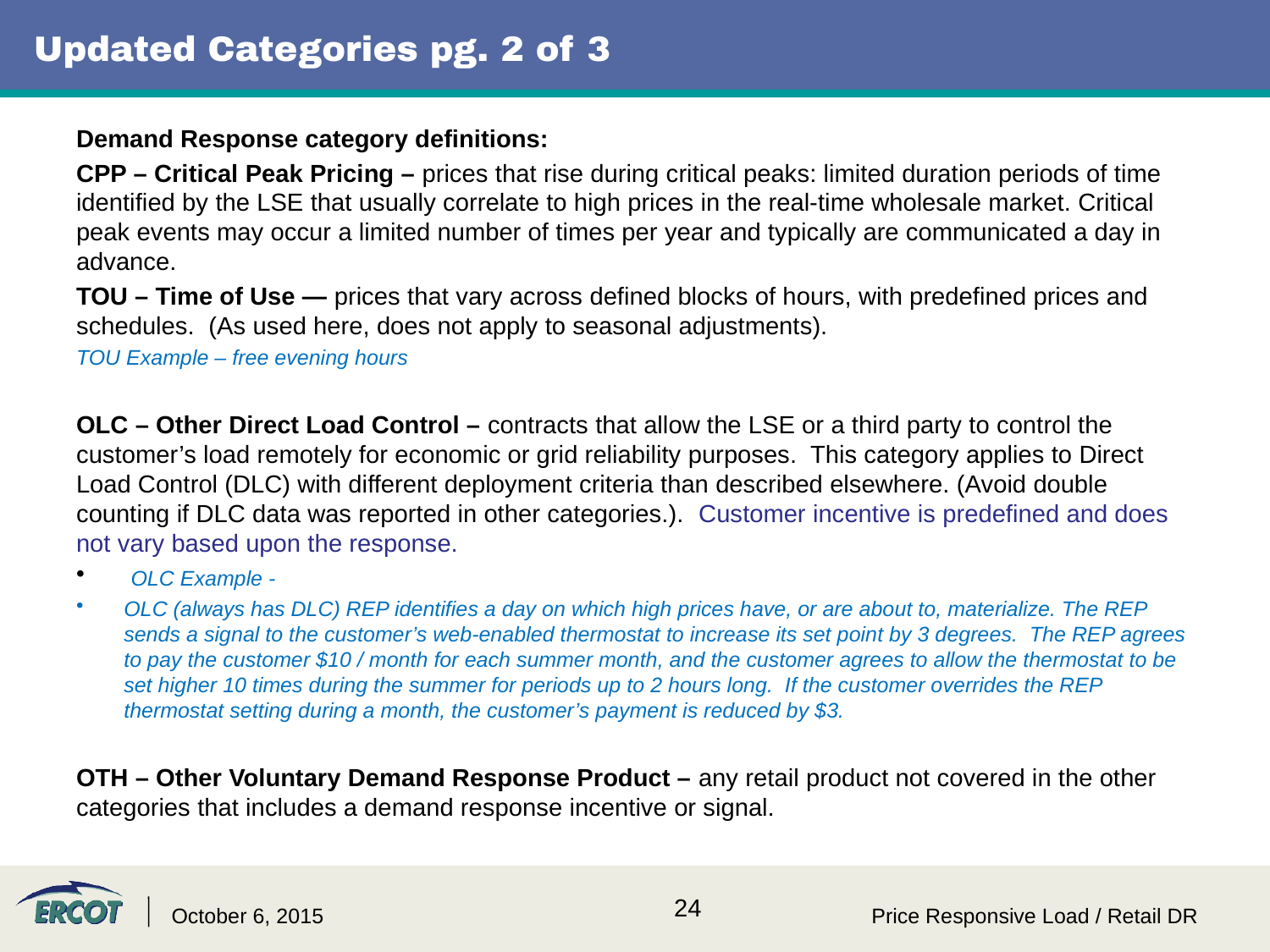

# Updated Categories pg. 2 of 3
Demand Response category definitions:
CPP – Critical Peak Pricing – prices that rise during critical peaks: limited duration periods of time identified by the LSE that usually correlate to high prices in the real-time wholesale market. Critical peak events may occur a limited number of times per year and typically are communicated a day in advance.
TOU – Time of Use — prices that vary across defined blocks of hours, with predefined prices and schedules.  (As used here, does not apply to seasonal adjustments).
TOU Example – free evening hours

OLC – Other Direct Load Control – contracts that allow the LSE or a third party to control the customer’s load remotely for economic or grid reliability purposes.  This category applies to Direct Load Control (DLC) with different deployment criteria than described elsewhere. (Avoid double counting if DLC data was reported in other categories.).  Customer incentive is predefined and does not vary based upon the response.
 OLC Example -
OLC (always has DLC) REP identifies a day on which high prices have, or are about to, materialize. The REP sends a signal to the customer’s web-enabled thermostat to increase its set point by 3 degrees.  The REP agrees to pay the customer $10 / month for each summer month, and the customer agrees to allow the thermostat to be set higher 10 times during the summer for periods up to 2 hours long.  If the customer overrides the REP thermostat setting during a month, the customer’s payment is reduced by $3.

OTH – Other Voluntary Demand Response Product – any retail product not covered in the other categories that includes a demand response incentive or signal.
October 6, 2015
Price Responsive Load / Retail DR